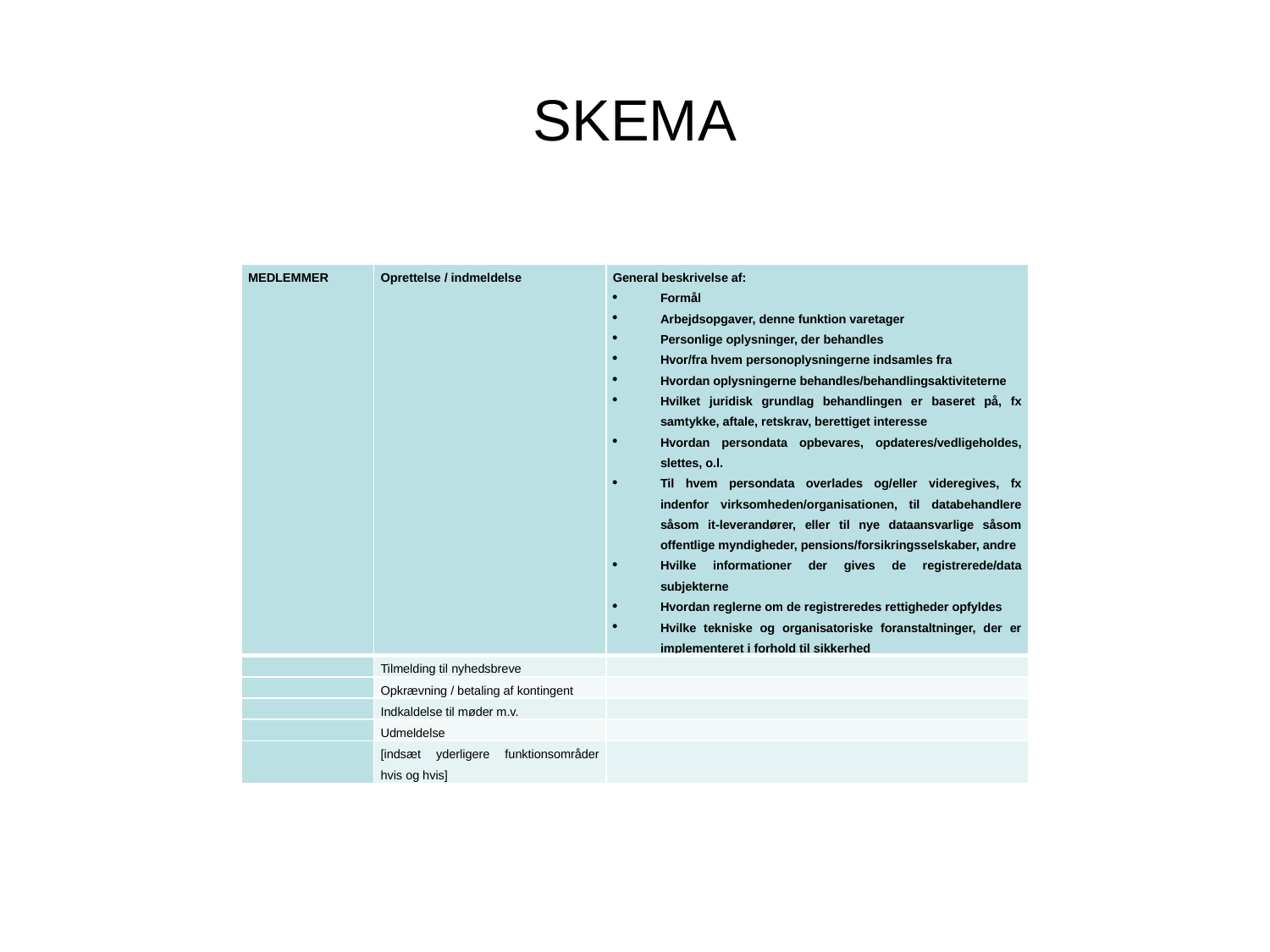

# SKEMA
| MEDLEMMER | Oprettelse / indmeldelse | General beskrivelse af: Formål Arbejdsopgaver, denne funktion varetager Personlige oplysninger, der behandles Hvor/fra hvem personoplysningerne indsamles fra Hvordan oplysningerne behandles/behandlingsaktiviteterne Hvilket juridisk grundlag behandlingen er baseret på, fx samtykke, aftale, retskrav, berettiget interesse Hvordan persondata opbevares, opdateres/vedligeholdes, slettes, o.l. Til hvem persondata overlades og/eller videregives, fx indenfor virksomheden/organisationen, til databehandlere såsom it-leverandører, eller til nye dataansvarlige såsom offentlige myndigheder, pensions/forsikringsselskaber, andre Hvilke informationer der gives de registrerede/data subjekterne Hvordan reglerne om de registreredes rettigheder opfyldes Hvilke tekniske og organisatoriske foranstaltninger, der er implementeret i forhold til sikkerhed |
| --- | --- | --- |
|  | Tilmelding til nyhedsbreve |  |
|  | Opkrævning / betaling af kontingent |  |
|  | Indkaldelse til møder m.v. |  |
|  | Udmeldelse |  |
|  | [indsæt yderligere funktionsområder hvis og hvis] |  |